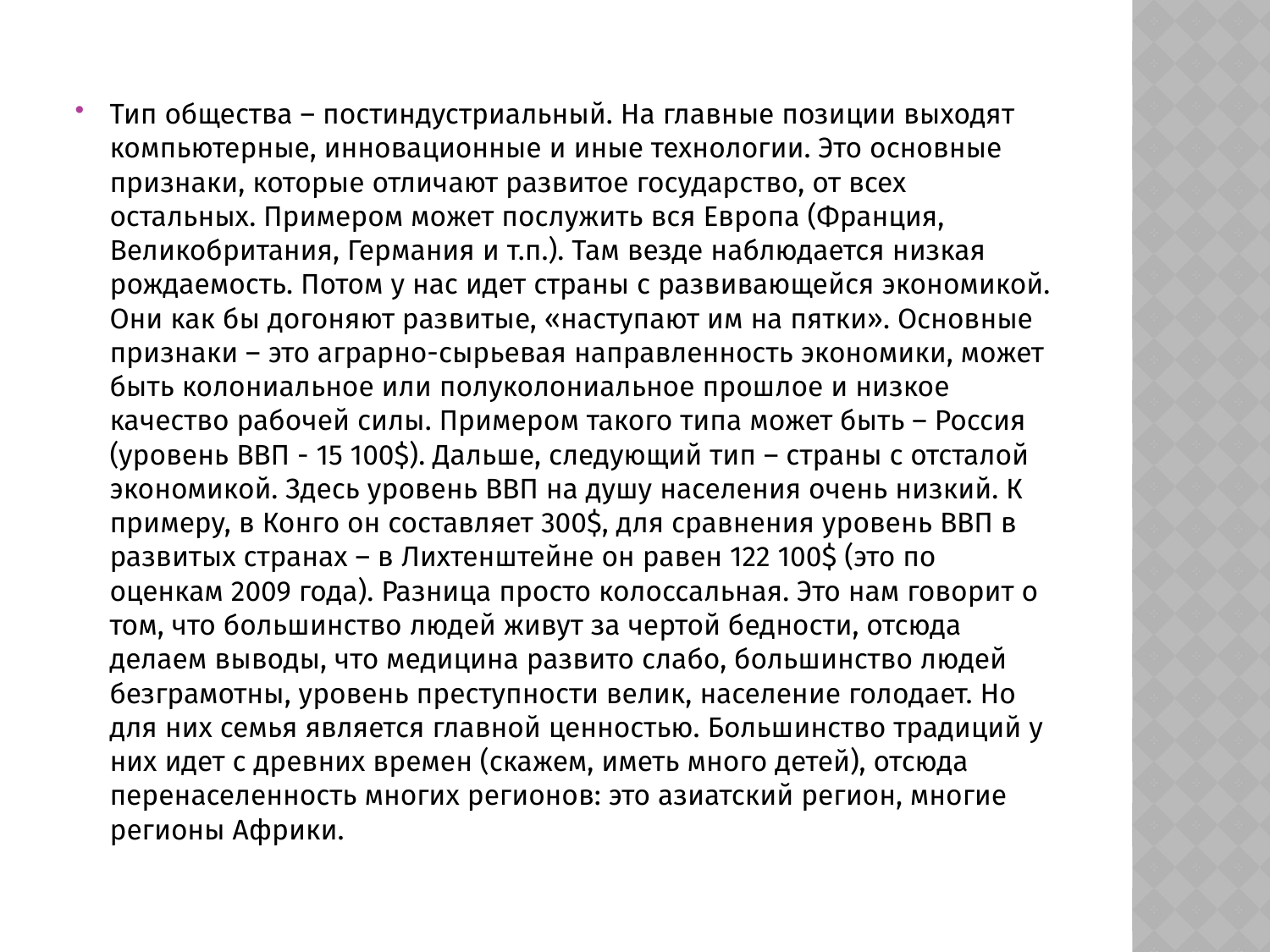

Тип общества – постиндустриальный. На главные позиции выходят компьютерные, инновационные и иные технологии. Это основные признаки, которые отличают развитое государство, от всех остальных. Примером может послужить вся Европа (Франция, Великобритания, Германия и т.п.). Там везде наблюдается низкая рождаемость. Потом у нас идет страны с развивающейся экономикой. Они как бы догоняют развитые, «наступают им на пятки». Основные признаки – это аграрно-сырьевая направленность экономики, может быть колониальное или полуколониальное прошлое и низкое качество рабочей силы. Примером такого типа может быть – Россия (уровень ВВП - 15 100$). Дальше, следующий тип – страны с отсталой экономикой. Здесь уровень ВВП на душу населения очень низкий. К примеру, в Конго он составляет 300$, для сравнения уровень ВВП в развитых странах – в Лихтенштейне он равен 122 100$ (это по оценкам 2009 года). Разница просто колоссальная. Это нам говорит о том, что большинство людей живут за чертой бедности, отсюда делаем выводы, что медицина развито слабо, большинство людей безграмотны, уровень преступности велик, население голодает. Но для них семья является главной ценностью. Большинство традиций у них идет с древних времен (скажем, иметь много детей), отсюда перенаселенность многих регионов: это азиатский регион, многие регионы Африки.